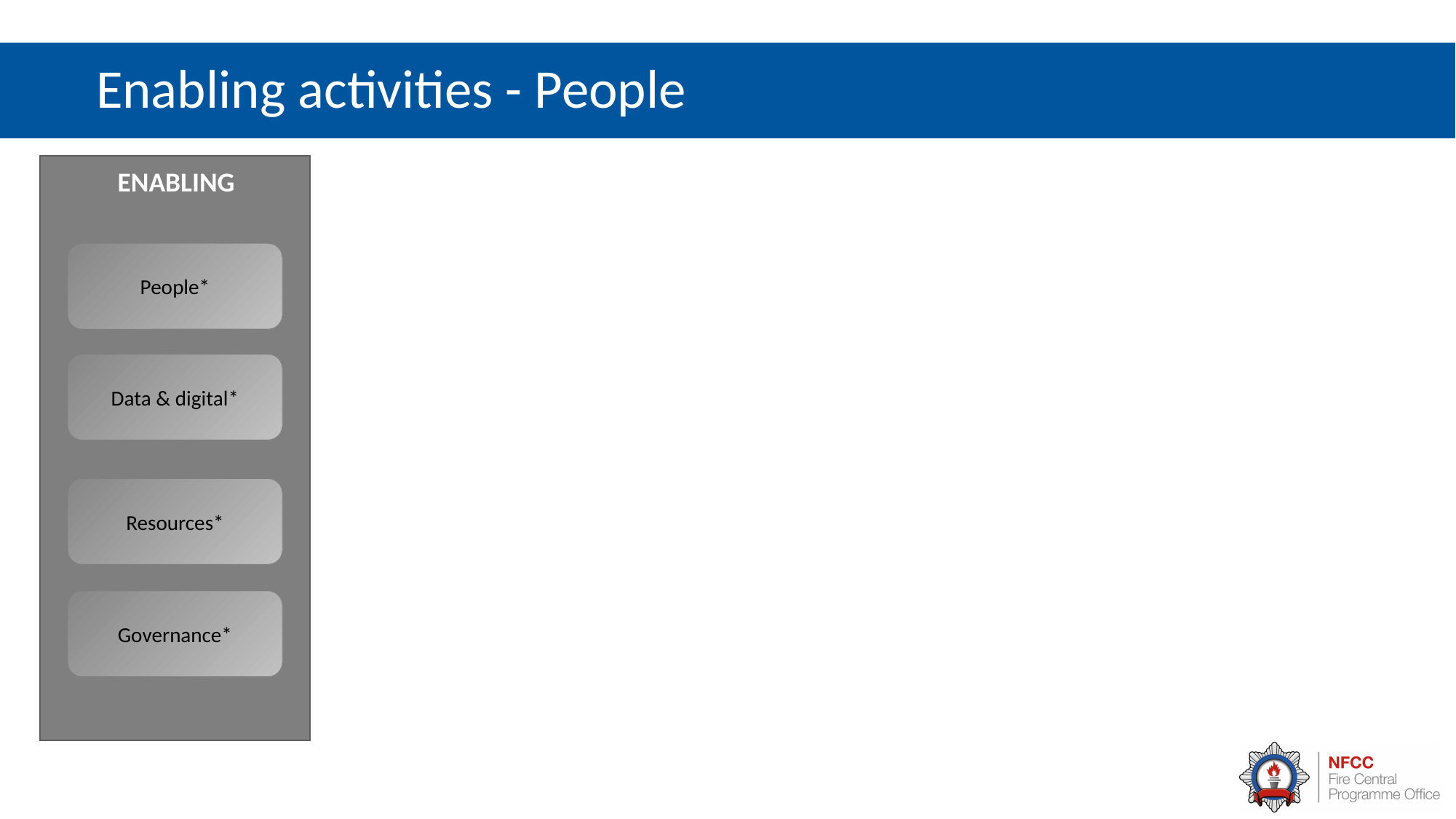

# Enabling activities - People

ENABLING
People*
Data & digital*
Resources*
Governance*